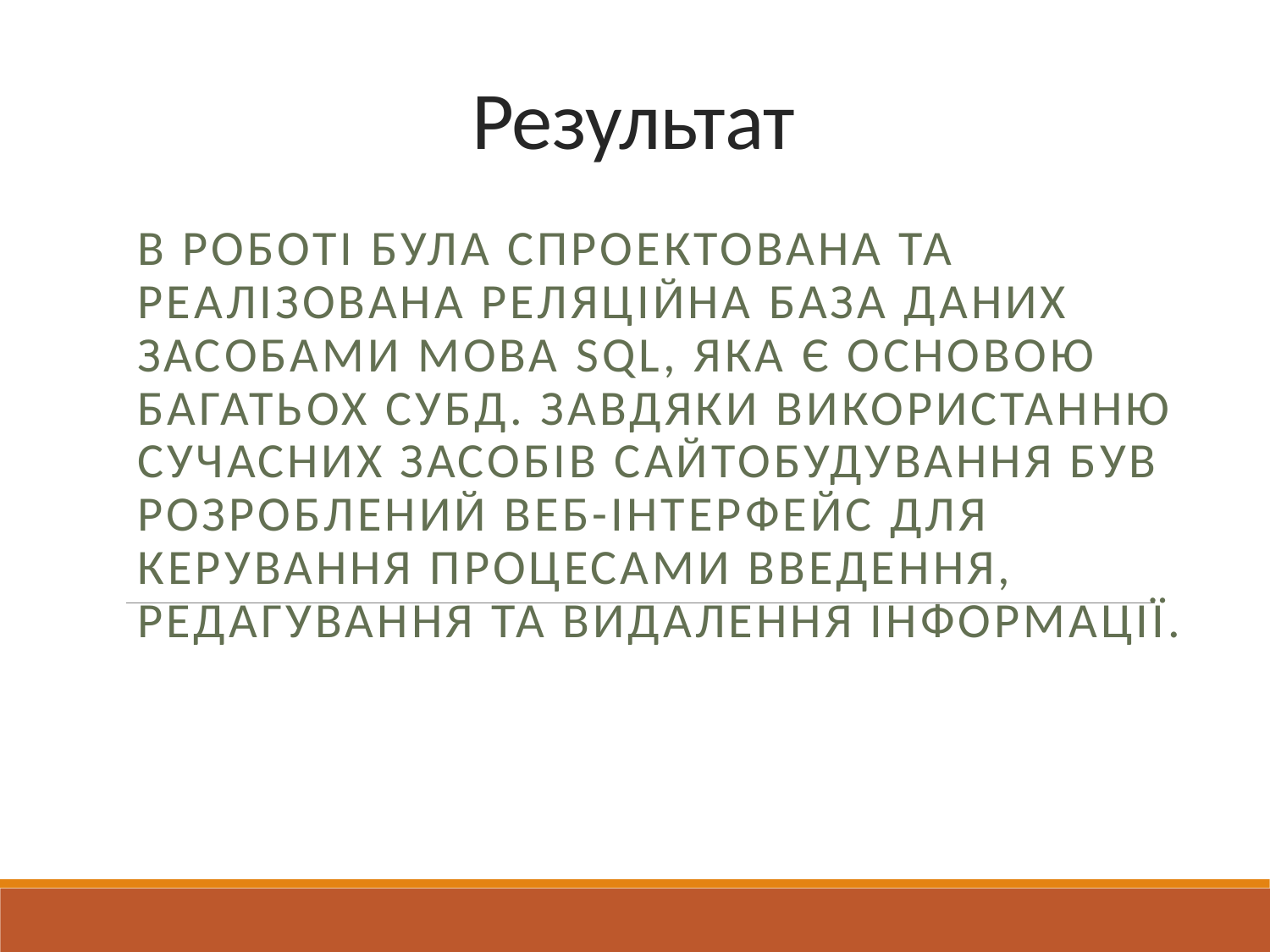

# Результат
В роботі була спроектована та реалізована реляційна база даних засобами мова SQL, яка є основою багатьох СУБД. Завдяки використанню сучасних засобів сайтобудування був розроблений веб-інтерфейс для керування процесами введення, редагування та видалення інформації.